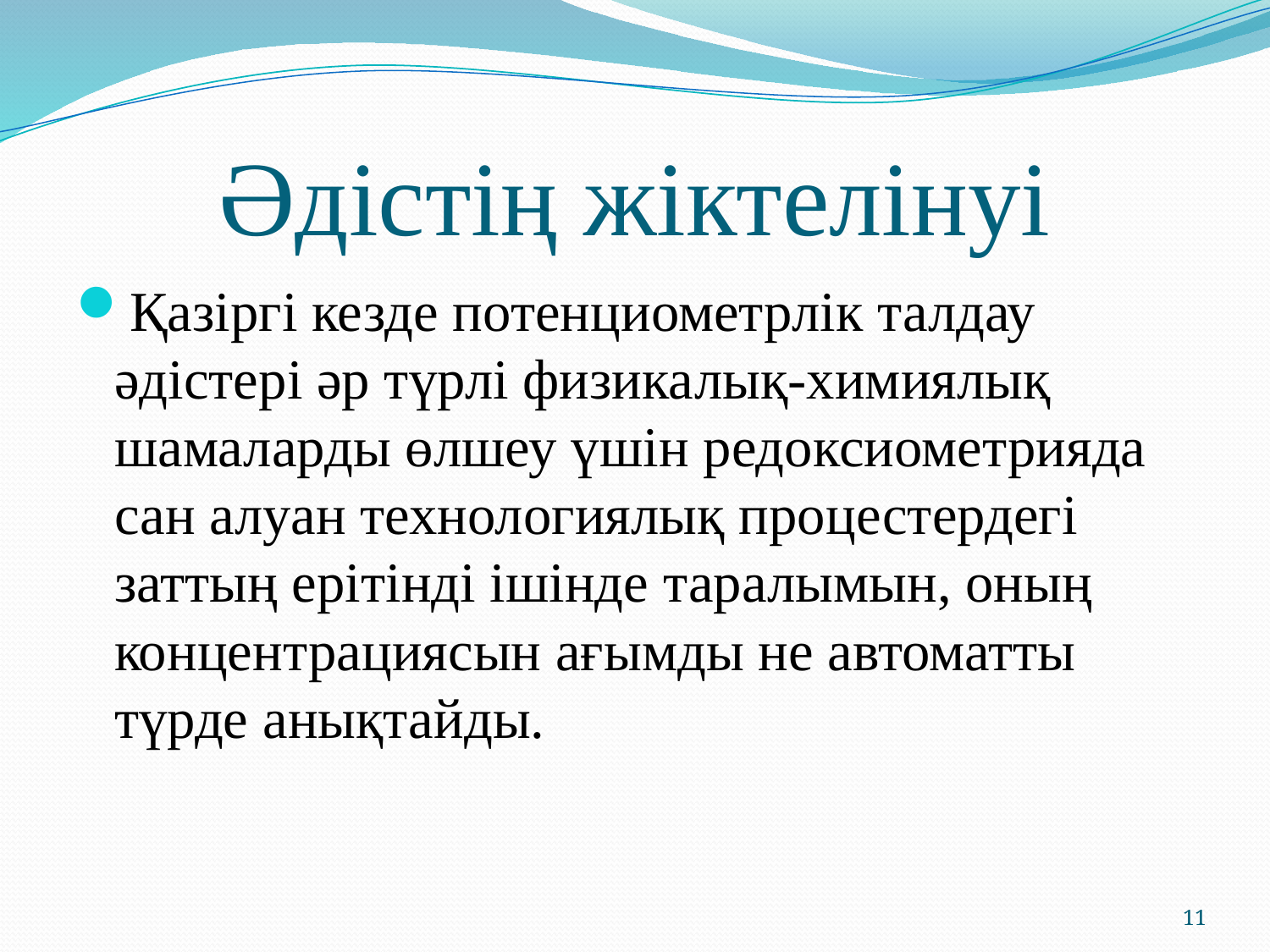

# Әдістің жіктелінуі
Қазіргі кезде потенциометрлік талдау әдістері әр түрлі физикалық-химиялық шамаларды өлшеу үшін редоксиометрияда сан алуан технологиялық процестердегі заттың ерітінді ішінде таралымын, оның концентрациясын ағымды не автоматты түрде анықтайды.
11